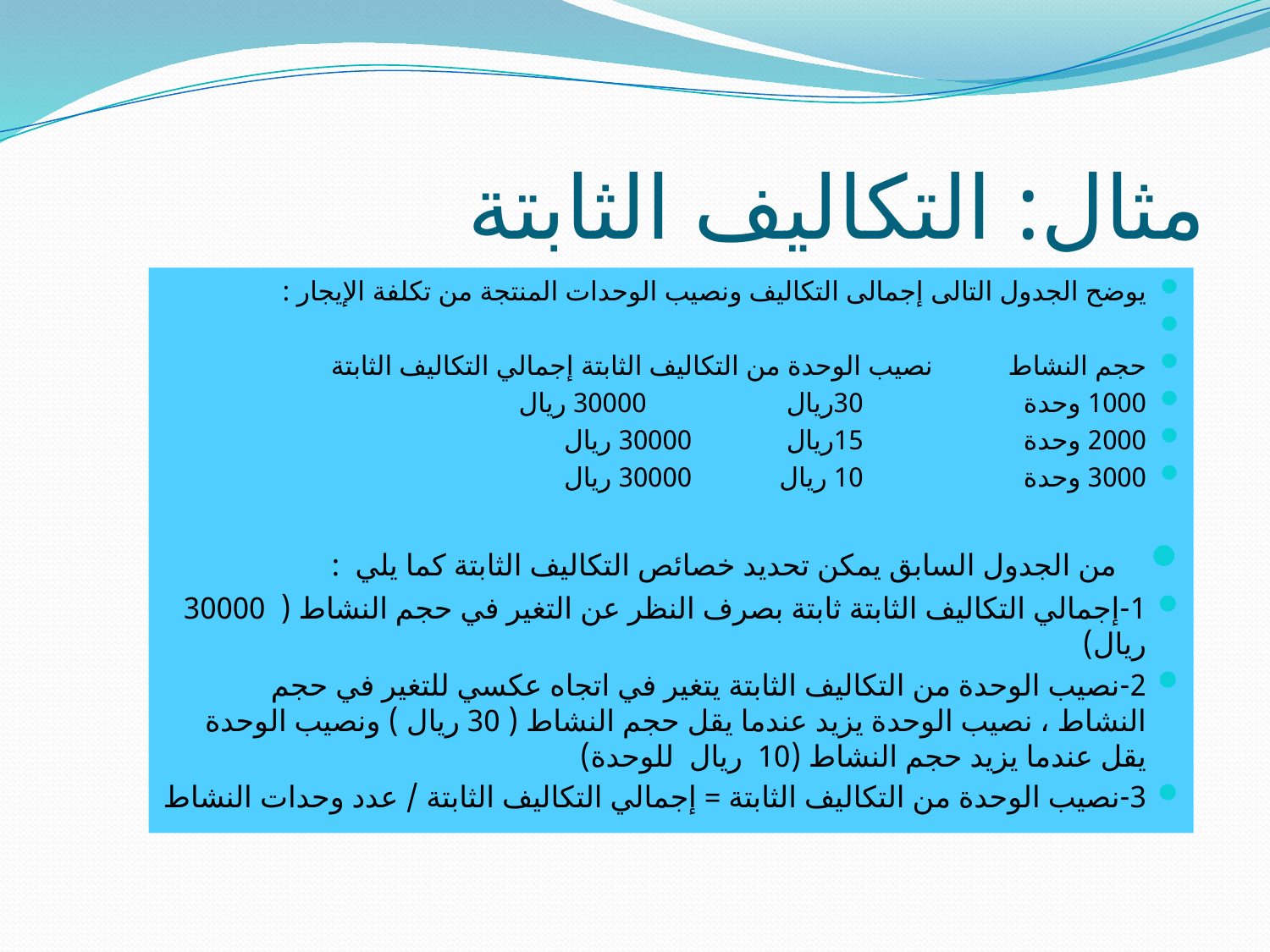

# مثال: التكاليف الثابتة
يوضح الجدول التالى إجمالى التكاليف ونصيب الوحدات المنتجة من تكلفة الإيجار :

حجم النشاط 		نصيب الوحدة من التكاليف الثابتة 	إجمالي التكاليف الثابتة
1000 وحدة		          30ريال	                    30000 ريال
2000 وحدة		          15ريال		    30000 ريال
3000 وحدة		          10 ريال		    30000 ريال

   من الجدول السابق يمكن تحديد خصائص التكاليف الثابتة كما يلي  :
1-	إجمالي التكاليف الثابتة ثابتة بصرف النظر عن التغير في حجم النشاط (  30000 ريال)
2-	نصيب الوحدة من التكاليف الثابتة يتغير في اتجاه عكسي للتغير في حجم النشاط ، نصيب الوحدة يزيد عندما يقل حجم النشاط ( 30 ريال ) ونصيب الوحدة يقل عندما يزيد حجم النشاط (10  ريال  للوحدة)
3-	نصيب الوحدة من التكاليف الثابتة = إجمالي التكاليف الثابتة / عدد وحدات النشاط